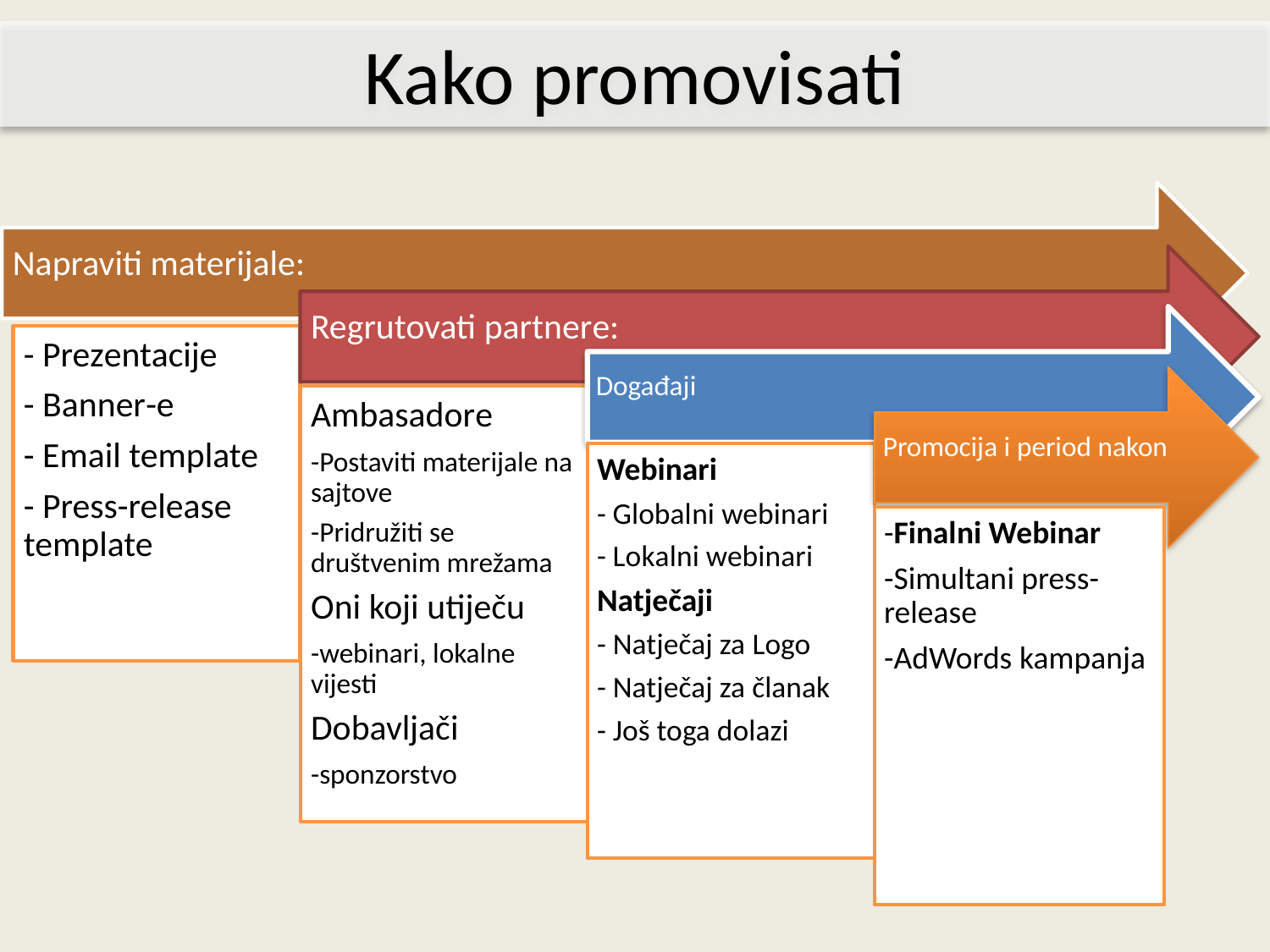

Kako promovisati
Napraviti materijale:
- Prezentacije
- Banner-e
- Email template
- Press-release template
Regrutovati partnere:
Ambasadore
-Postaviti materijale na sajtove
-Pridružiti se društvenim mrežama
Oni koji utiječu
-webinari, lokalne vijesti
Dobavljači
-sponzorstvo
Događaji
Webinari
- Globalni webinari
- Lokalni webinari
Natječaji
- Natječaj za Logo
- Natječaj za članak
- Još toga dolazi
Promocija i period nakon
-Finalni Webinar
-Simultani press-release
-AdWords kampanja